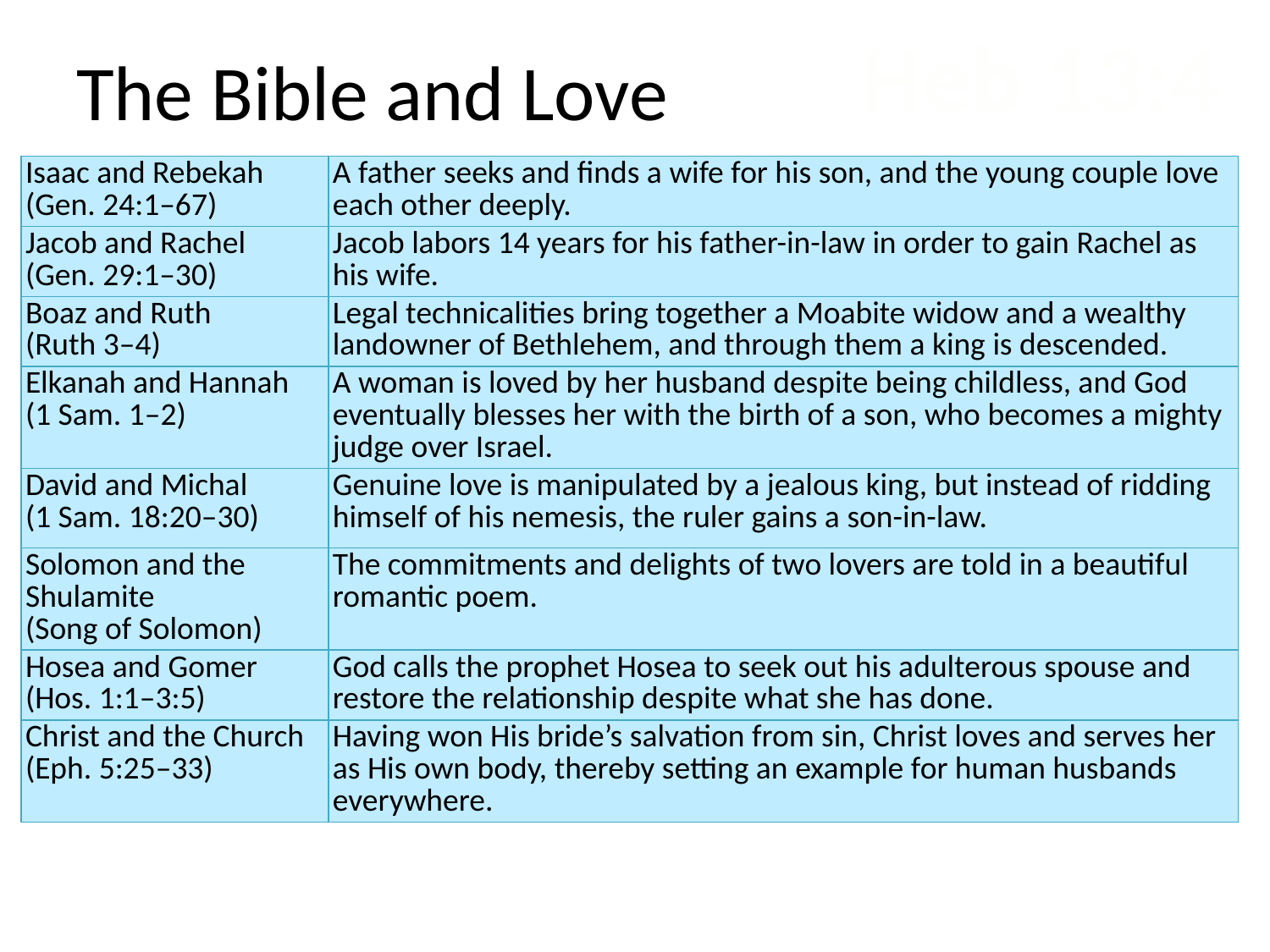

# The Bible and Love
Heb 13:4
| Isaac and Rebekah (Gen. 24:1–67) | A father seeks and finds a wife for his son, and the young couple love each other deeply. |
| --- | --- |
| Jacob and Rachel (Gen. 29:1–30) | Jacob labors 14 years for his father-in-law in order to gain Rachel as his wife. |
| Boaz and Ruth (Ruth 3–4) | Legal technicalities bring together a Moabite widow and a wealthy landowner of Bethlehem, and through them a king is descended. |
| Elkanah and Hannah (1 Sam. 1–2) | A woman is loved by her husband despite being childless, and God eventually blesses her with the birth of a son, who becomes a mighty judge over Israel. |
| David and Michal (1 Sam. 18:20–30) | Genuine love is manipulated by a jealous king, but instead of ridding himself of his nemesis, the ruler gains a son-in-law. |
| Solomon and the Shulamite (Song of Solomon) | The commitments and delights of two lovers are told in a beautiful romantic poem. |
| Hosea and Gomer (Hos. 1:1–3:5) | God calls the prophet Hosea to seek out his adulterous spouse and restore the relationship despite what she has done. |
| Christ and the Church (Eph. 5:25–33) | Having won His bride’s salvation from sin, Christ loves and serves her as His own body, thereby setting an example for human husbands everywhere. |